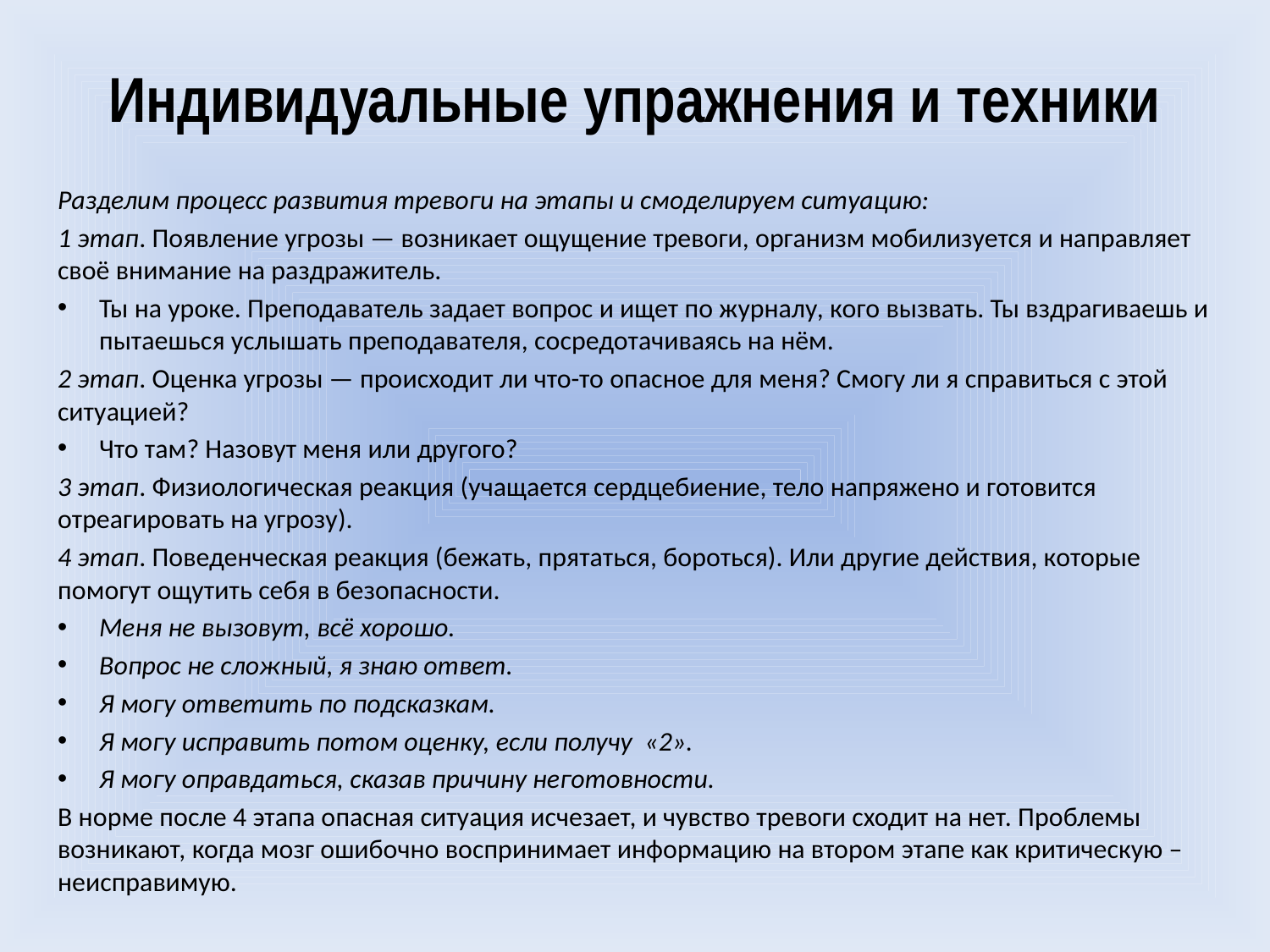

# Индивидуальные упражнения и техники
Разделим процесс развития тревоги на этапы и смоделируем ситуацию:
1 этап. Появление угрозы — возникает ощущение тревоги, организм мобилизуется и направляет своё внимание на раздражитель.
Ты на уроке. Преподаватель задает вопрос и ищет по журналу, кого вызвать. Ты вздрагиваешь и пытаешься услышать преподавателя, сосредотачиваясь на нём.
2 этап. Оценка угрозы — происходит ли что-то опасное для меня? Смогу ли я справиться с этой ситуацией?
Что там? Назовут меня или другого?
3 этап. Физиологическая реакция (учащается сердцебиение, тело напряжено и готовится отреагировать на угрозу).
4 этап. Поведенческая реакция (бежать, прятаться, бороться). Или другие действия, которые помогут ощутить себя в безопасности.
Меня не вызовут, всё хорошо.
Вопрос не сложный, я знаю ответ.
Я могу ответить по подсказкам.
Я могу исправить потом оценку, если получу  «2».
Я могу оправдаться, сказав причину неготовности.
В норме после 4 этапа опасная ситуация исчезает, и чувство тревоги сходит на нет. Проблемы возникают, когда мозг ошибочно воспринимает информацию на втором этапе как критическую – неисправимую.